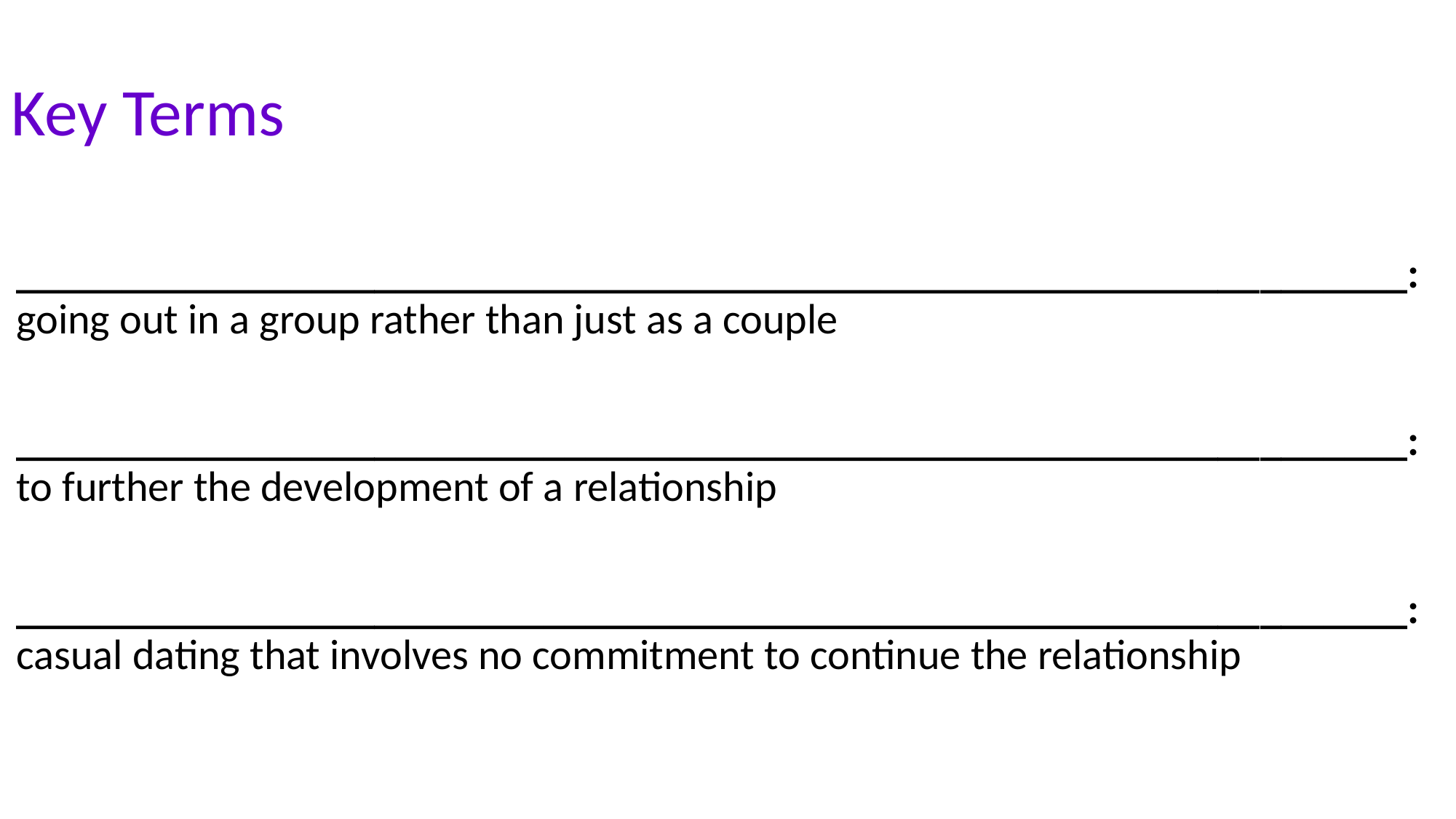

Key Terms
__________________________________________________________________: going out in a group rather than just as a couple

__________________________________________________________________: to further the development of a relationship

__________________________________________________________________: casual dating that involves no commitment to continue the relationship